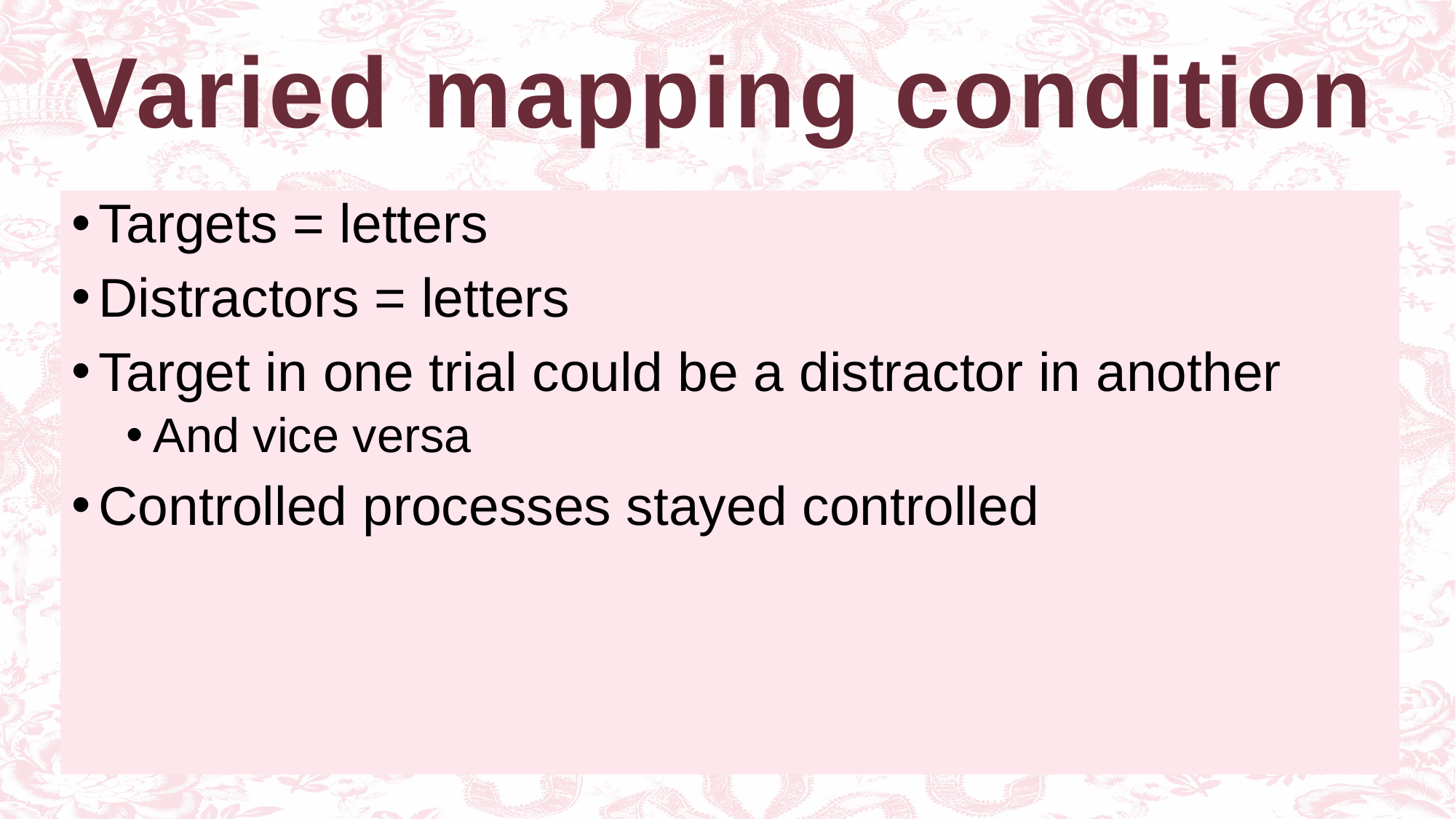

# Varied mapping condition
Targets = letters
Distractors = letters
Target in one trial could be a distractor in another
And vice versa
Controlled processes stayed controlled